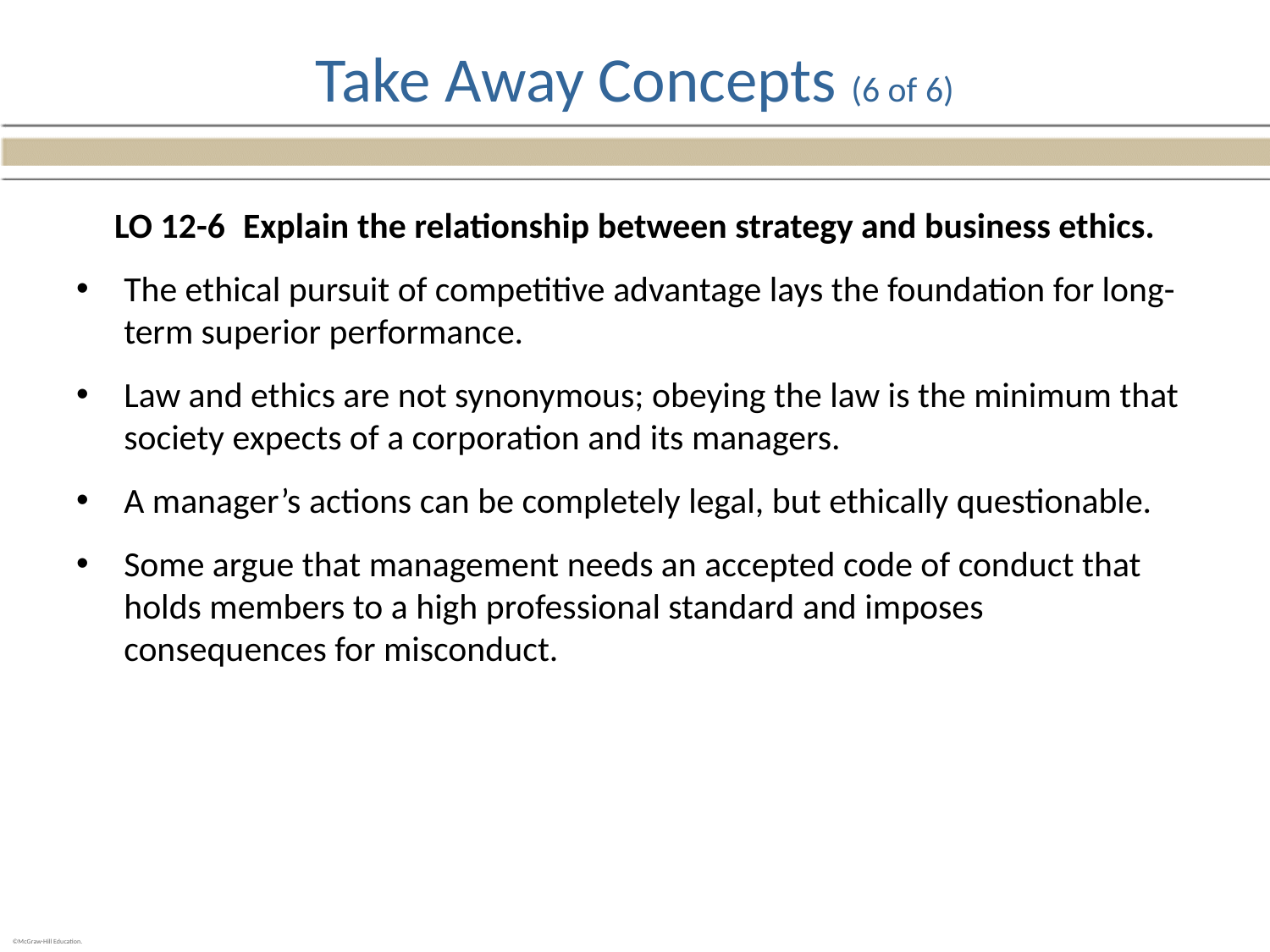

# Take Away Concepts (6 of 6)
LO 12-6 Explain the relationship between strategy and business ethics.
The ethical pursuit of competitive advantage lays the foundation for long-term superior performance.
Law and ethics are not synonymous; obeying the law is the minimum that society expects of a corporation and its managers.
A manager’s actions can be completely legal, but ethically questionable.
Some argue that management needs an accepted code of conduct that holds members to a high professional standard and imposes consequences for misconduct.